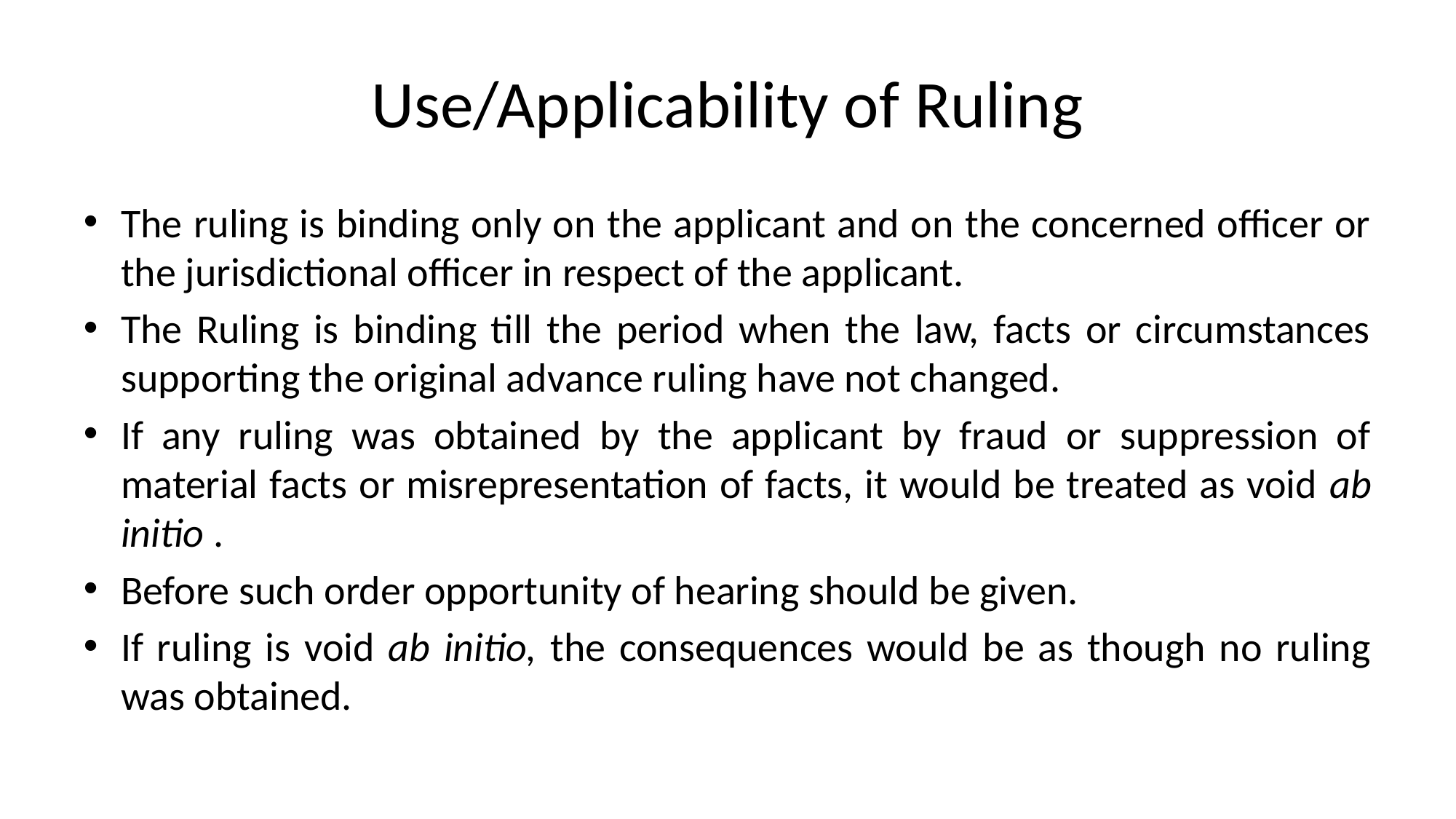

# Use/Applicability of Ruling
The ruling is binding only on the applicant and on the concerned officer or the jurisdictional officer in respect of the applicant.
The Ruling is binding till the period when the law, facts or circumstances supporting the original advance ruling have not changed.
If any ruling was obtained by the applicant by fraud or suppression of material facts or misrepresentation of facts, it would be treated as void ab initio .
Before such order opportunity of hearing should be given.
If ruling is void ab initio, the consequences would be as though no ruling was obtained.